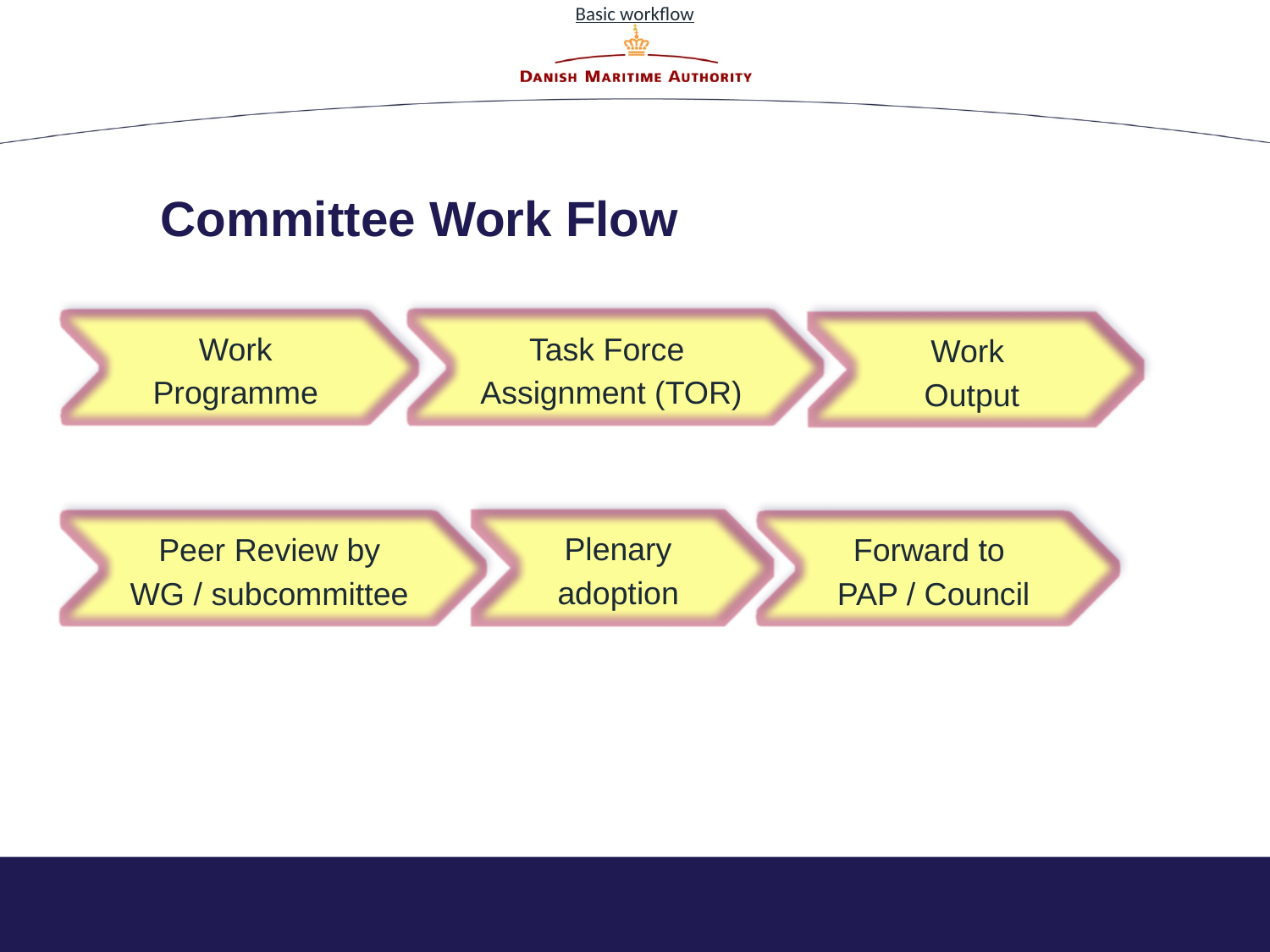

Basic workflow

# Committee Work Flow
Work Programme
Task Force
Assignment (TOR)
Work
Output
Plenary
adoption
Peer Review by
WG / subcommittee
Forward to
PAP / Council